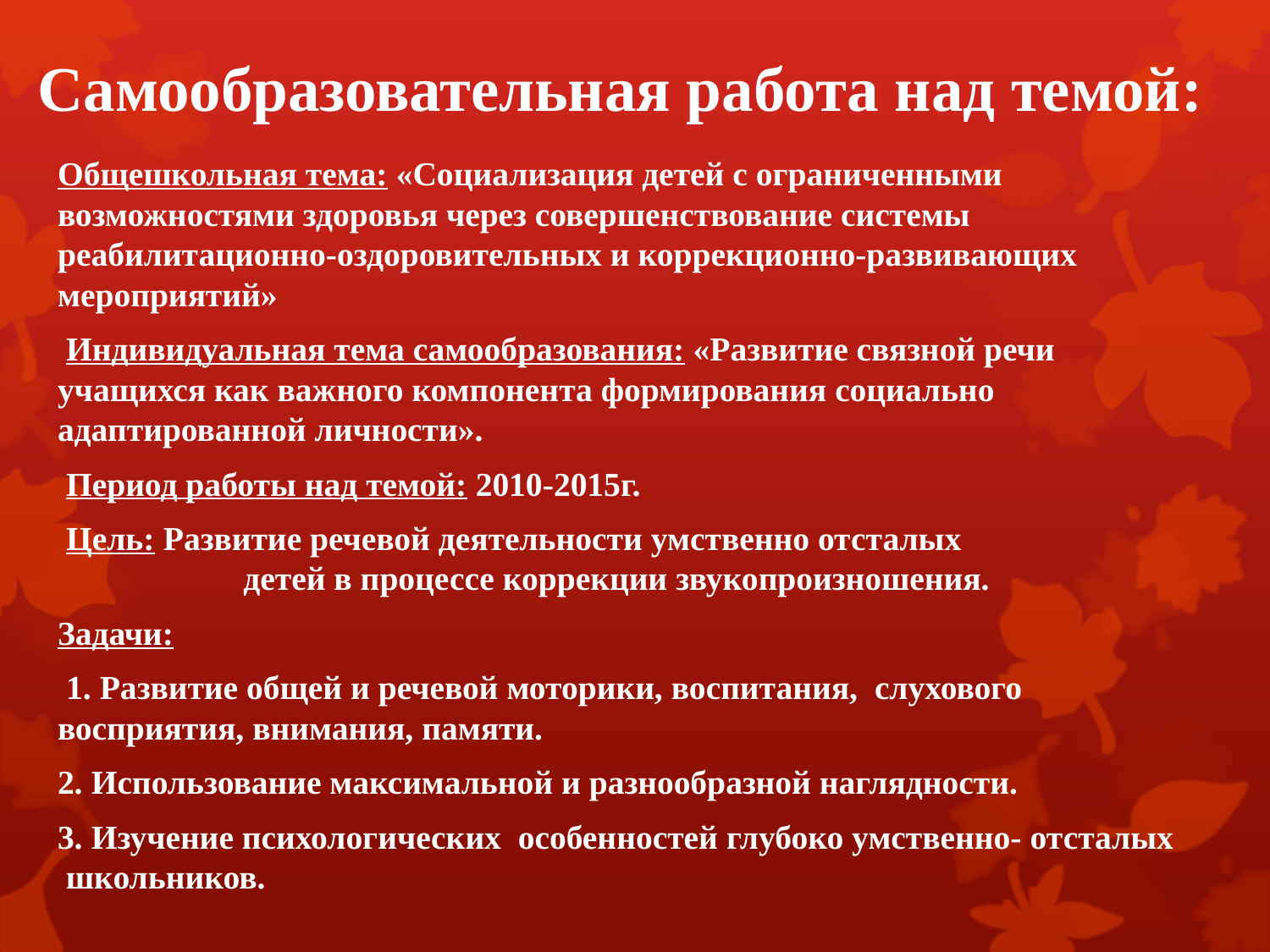

# Самообразовательная работа над темой:
Общешкольная тема: «Социализация детей с ограниченными возможностями здоровья через совершенствование системы реабилитационно-оздоровительных и коррекционно-развивающих мероприятий»
 Индивидуальная тема самообразования: «Развитие связной речи учащихся как важного компонента формирования социально адаптированной личности».
 Период работы над темой: 2010-2015г.
 Цель: Развитие речевой деятельности умственно отсталых                                                 детей в процессе коррекции звукопроизношения.
Задачи:
 1. Развитие общей и речевой моторики, воспитания,  слухового восприятия, внимания, памяти.
2. Использование максимальной и разнообразной наглядности.
3. Изучение психологических  особенностей глубоко умственно- отсталых  школьников.